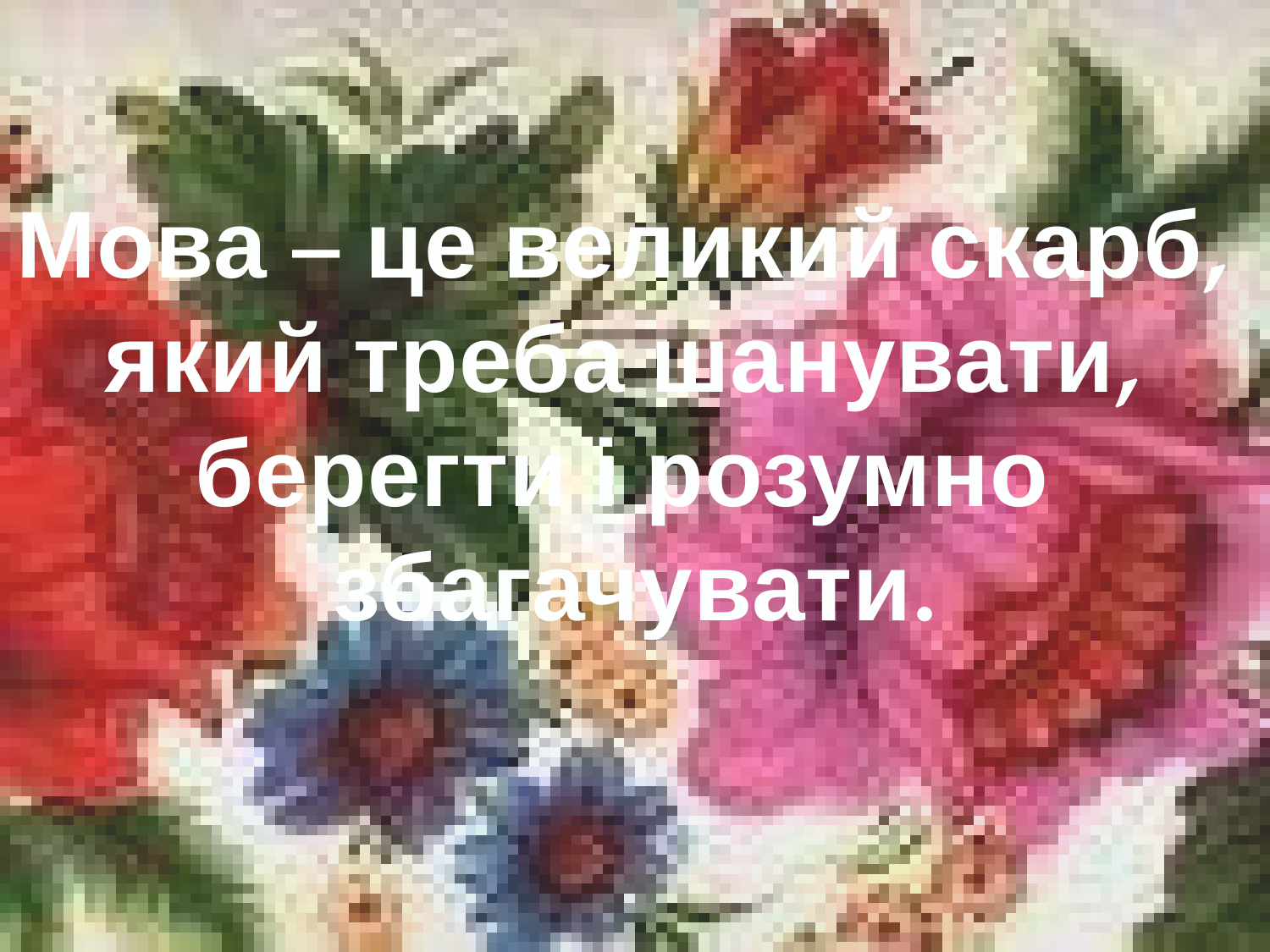

Мова – це великий скарб,
який треба шанувати,
берегти і розумно
збагачувати.